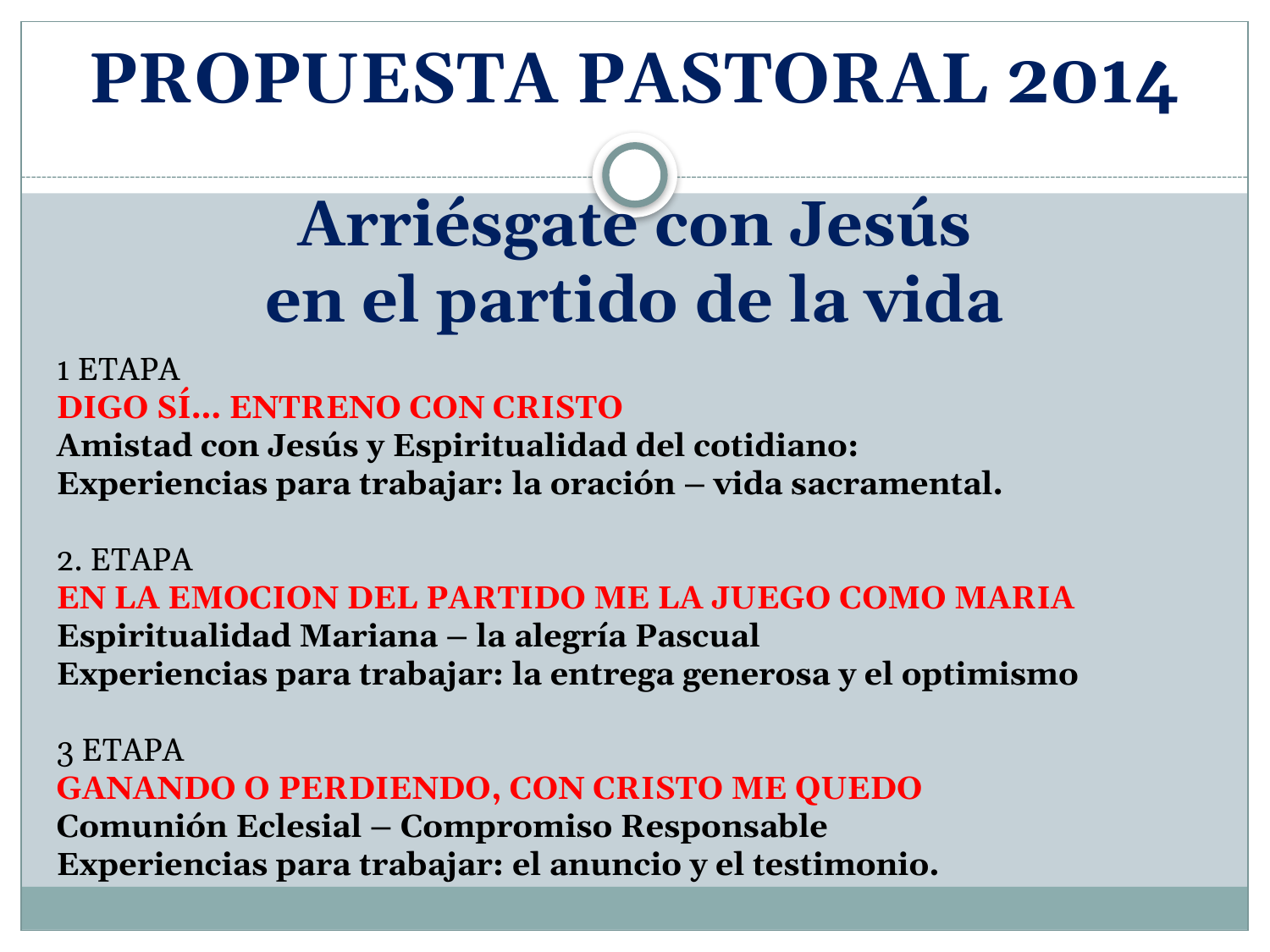

PROPUESTA PASTORAL 2014
Arriésgate con Jesús
en el partido de la vida
1 ETAPA
DIGO SÍ… ENTRENO CON CRISTO
Amistad con Jesús y Espiritualidad del cotidiano:
Experiencias para trabajar: la oración – vida sacramental.

2. ETAPA
EN LA EMOCION DEL PARTIDO ME LA JUEGO COMO MARIA
Espiritualidad Mariana – la alegría Pascual
Experiencias para trabajar: la entrega generosa y el optimismo

3 ETAPA
GANANDO O PERDIENDO, CON CRISTO ME QUEDO
Comunión Eclesial – Compromiso Responsable
Experiencias para trabajar: el anuncio y el testimonio.